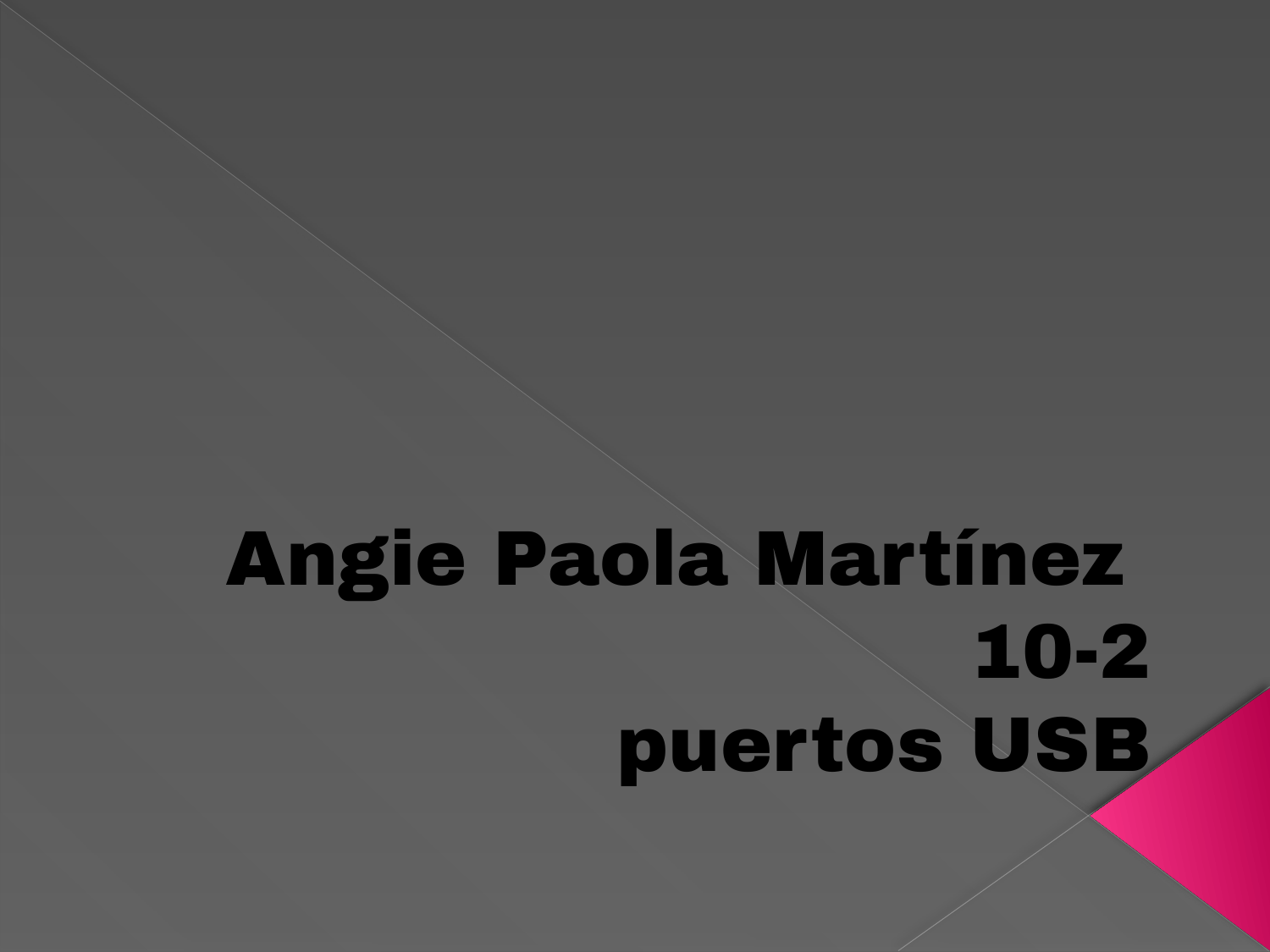

# Angie Paola Martínez 10-2 puertos USB